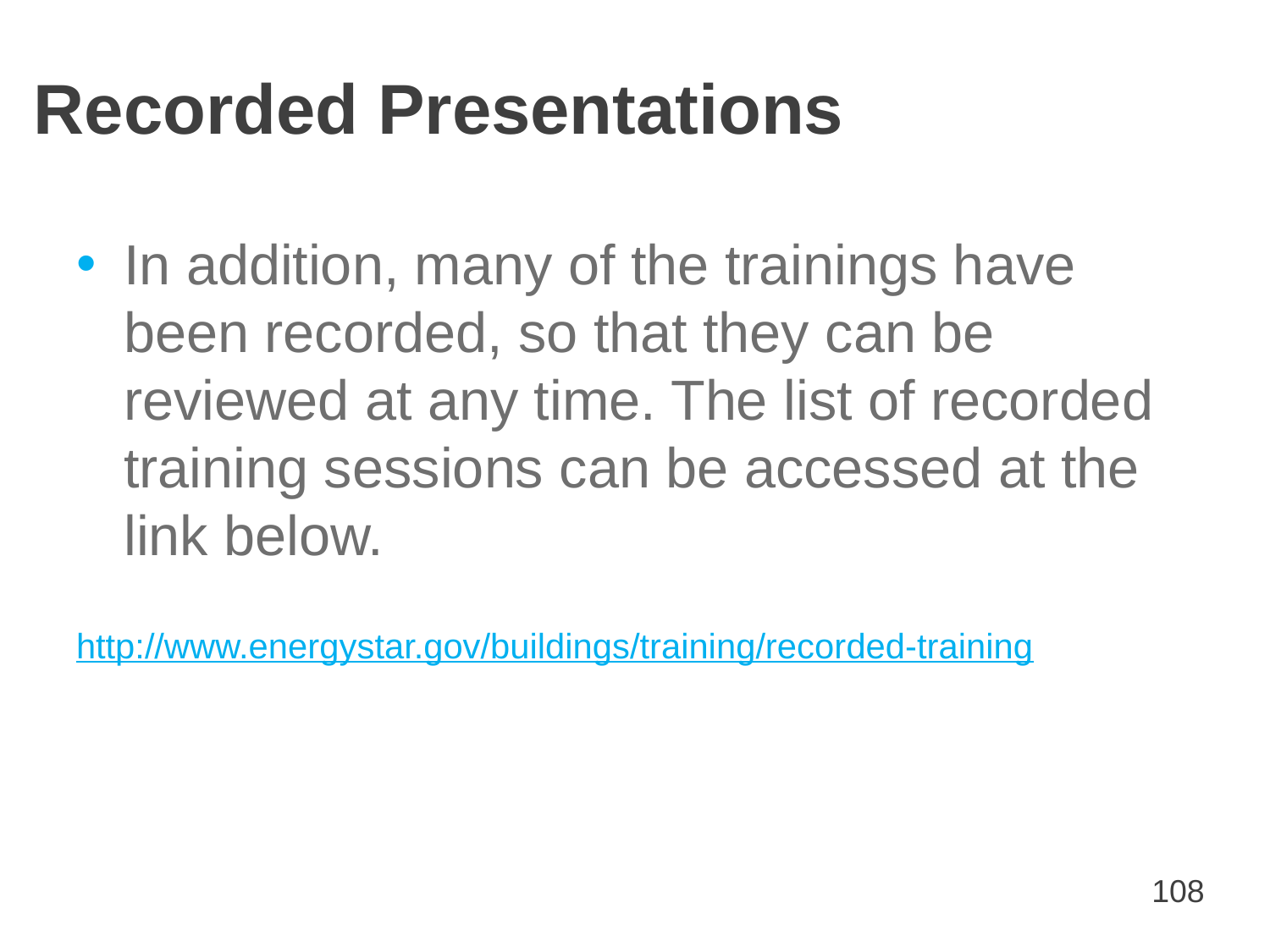

# Recorded Presentations
In addition, many of the trainings have been recorded, so that they can be reviewed at any time. The list of recorded training sessions can be accessed at the link below.

http://www.energystar.gov/buildings/training/recorded-training